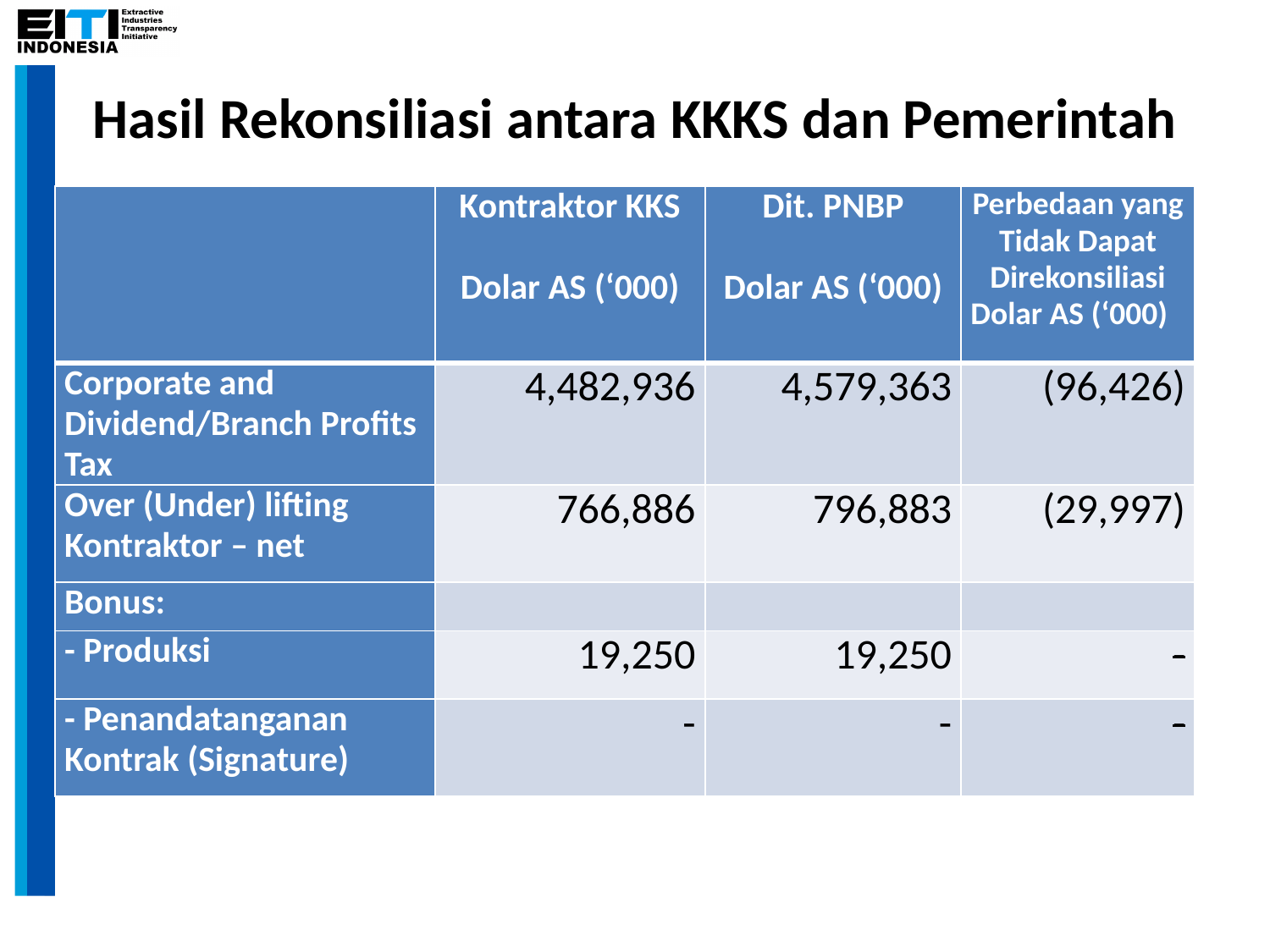

# Hasil Rekonsiliasi antara KKKS dan Pemerintah
|  | Kontraktor KKS   Dolar AS (‘000) | Dit. PNBP   Dolar AS (‘000) | Perbedaan yang Tidak Dapat Direkonsiliasi Dolar AS (‘000) |
| --- | --- | --- | --- |
| Corporate and Dividend/Branch Profits Tax | 4,482,936 | 4,579,363 | (96,426) |
| Over (Under) lifting Kontraktor – net | 766,886 | 796,883 | (29,997) |
| Bonus: |  |  |  |
| - Produksi | 19,250 | 19,250 | - |
| - Penandatanganan Kontrak (Signature) | - | - | - |